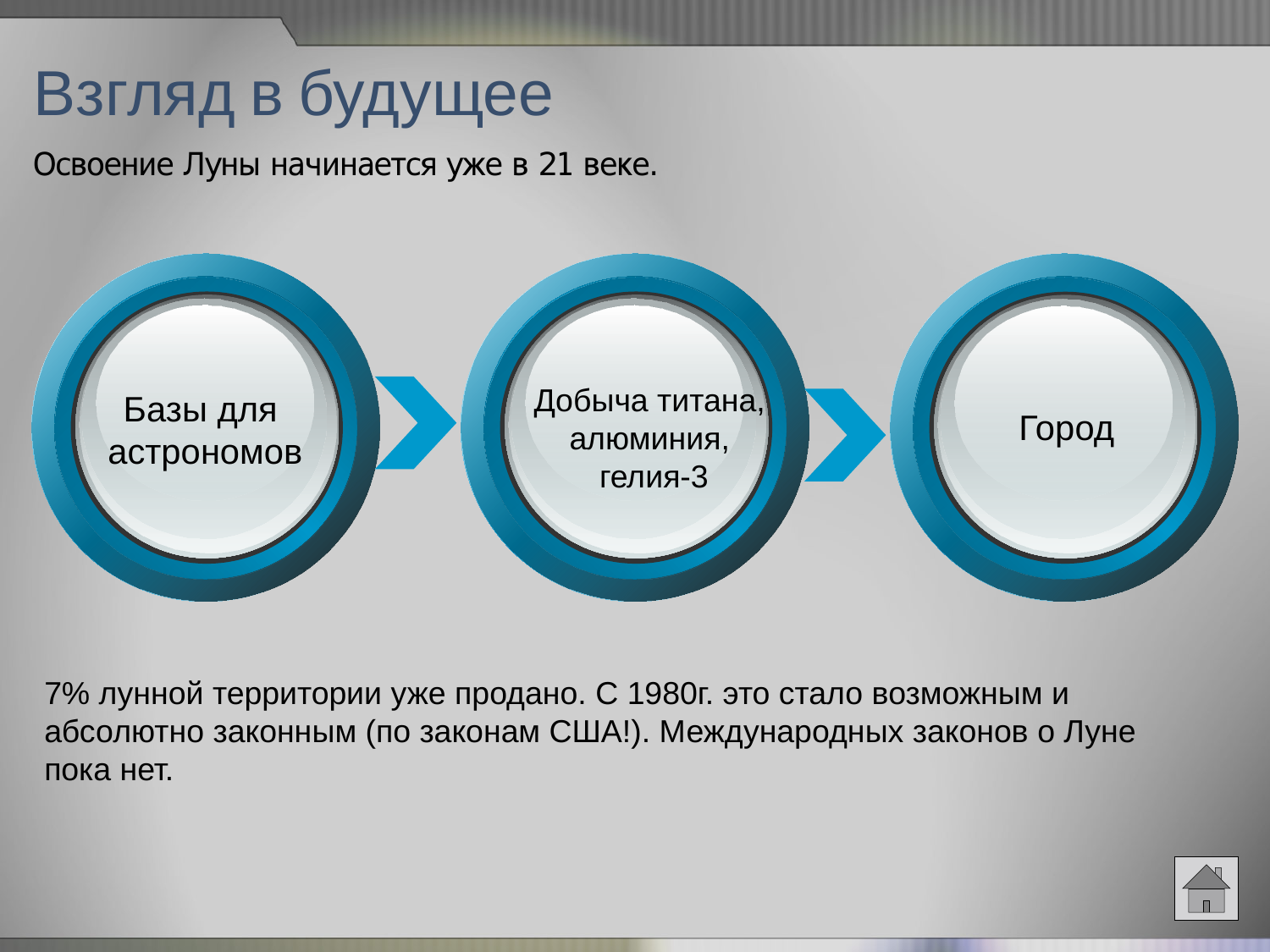

# Взгляд в будущее
Освоение Луны начинается уже в 21 веке.

Добыча титана,
алюминия,
гелия-3

Базы для
астрономов

Город
7% лунной территории уже продано. С 1980г. это стало возможным и абсолютно законным (по законам США!). Международных законов о Луне пока нет.